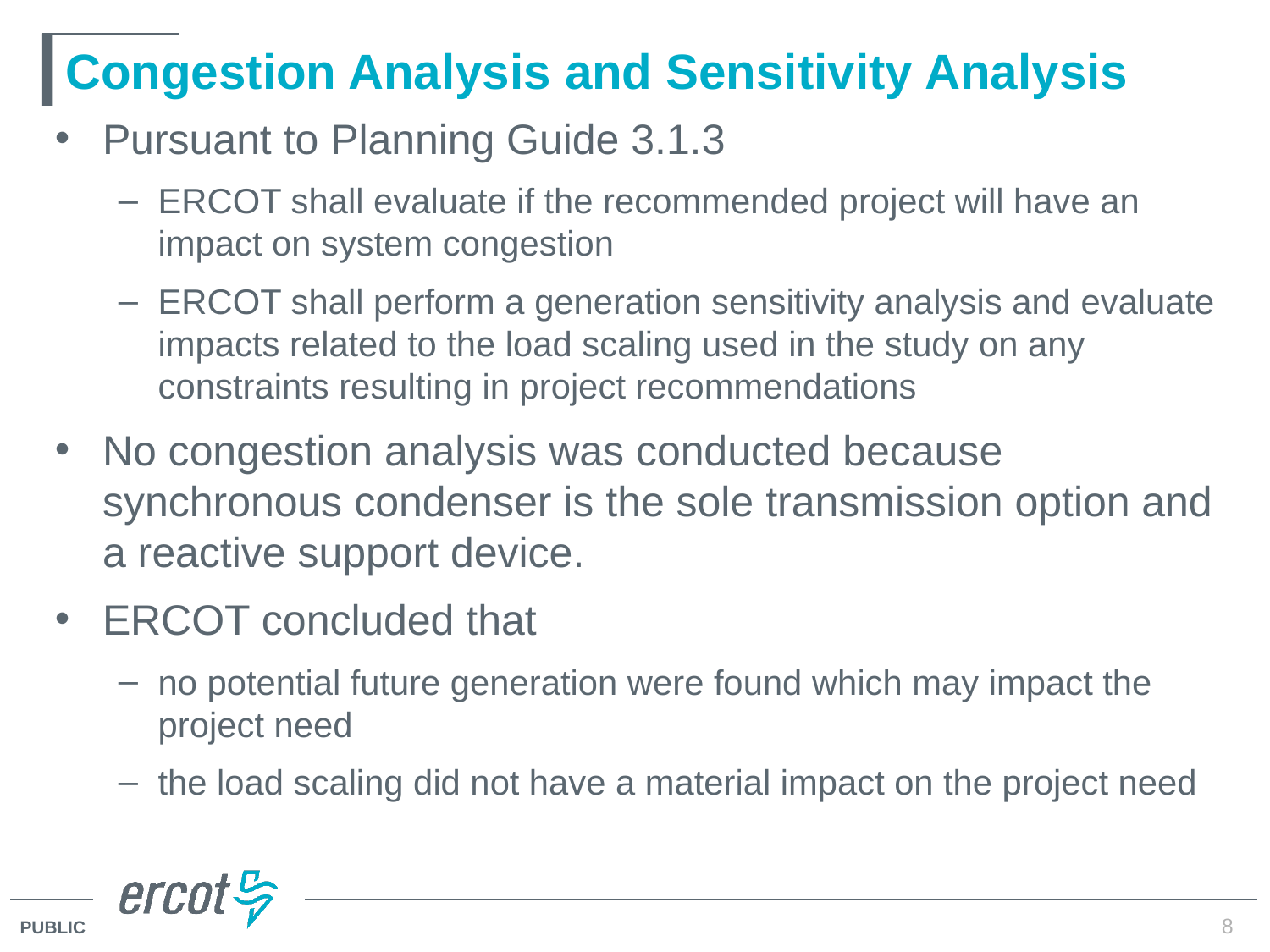

# Congestion Analysis and Sensitivity Analysis
Pursuant to Planning Guide 3.1.3
ERCOT shall evaluate if the recommended project will have an impact on system congestion
ERCOT shall perform a generation sensitivity analysis and evaluate impacts related to the load scaling used in the study on any constraints resulting in project recommendations
No congestion analysis was conducted because synchronous condenser is the sole transmission option and a reactive support device.
ERCOT concluded that
no potential future generation were found which may impact the project need
the load scaling did not have a material impact on the project need

8